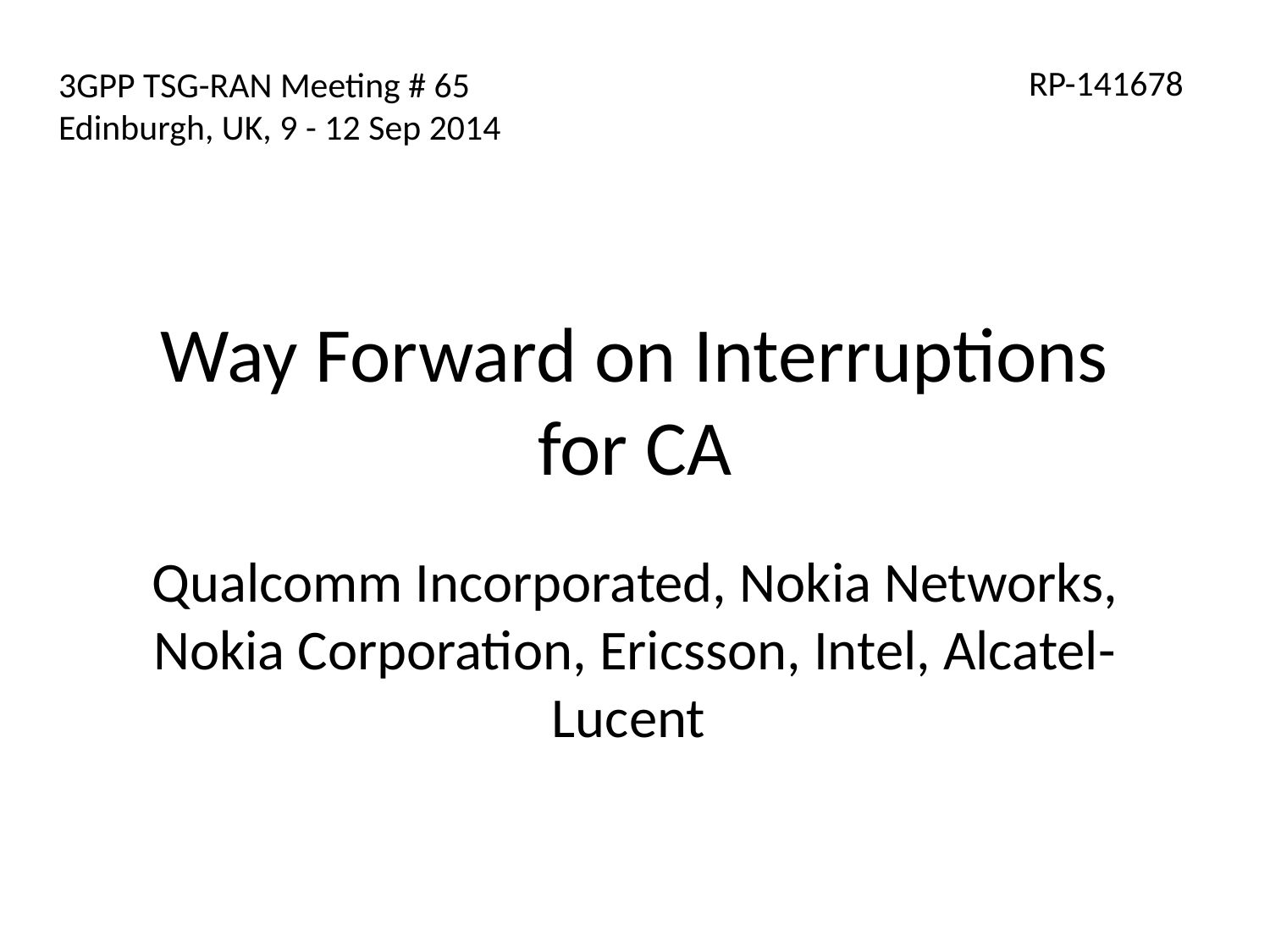

RP-141678
3GPP TSG-RAN Meeting # 65
Edinburgh, UK, 9 - 12 Sep 2014
# Way Forward on Interruptions for CA
Qualcomm Incorporated, Nokia Networks, Nokia Corporation, Ericsson, Intel, Alcatel-Lucent